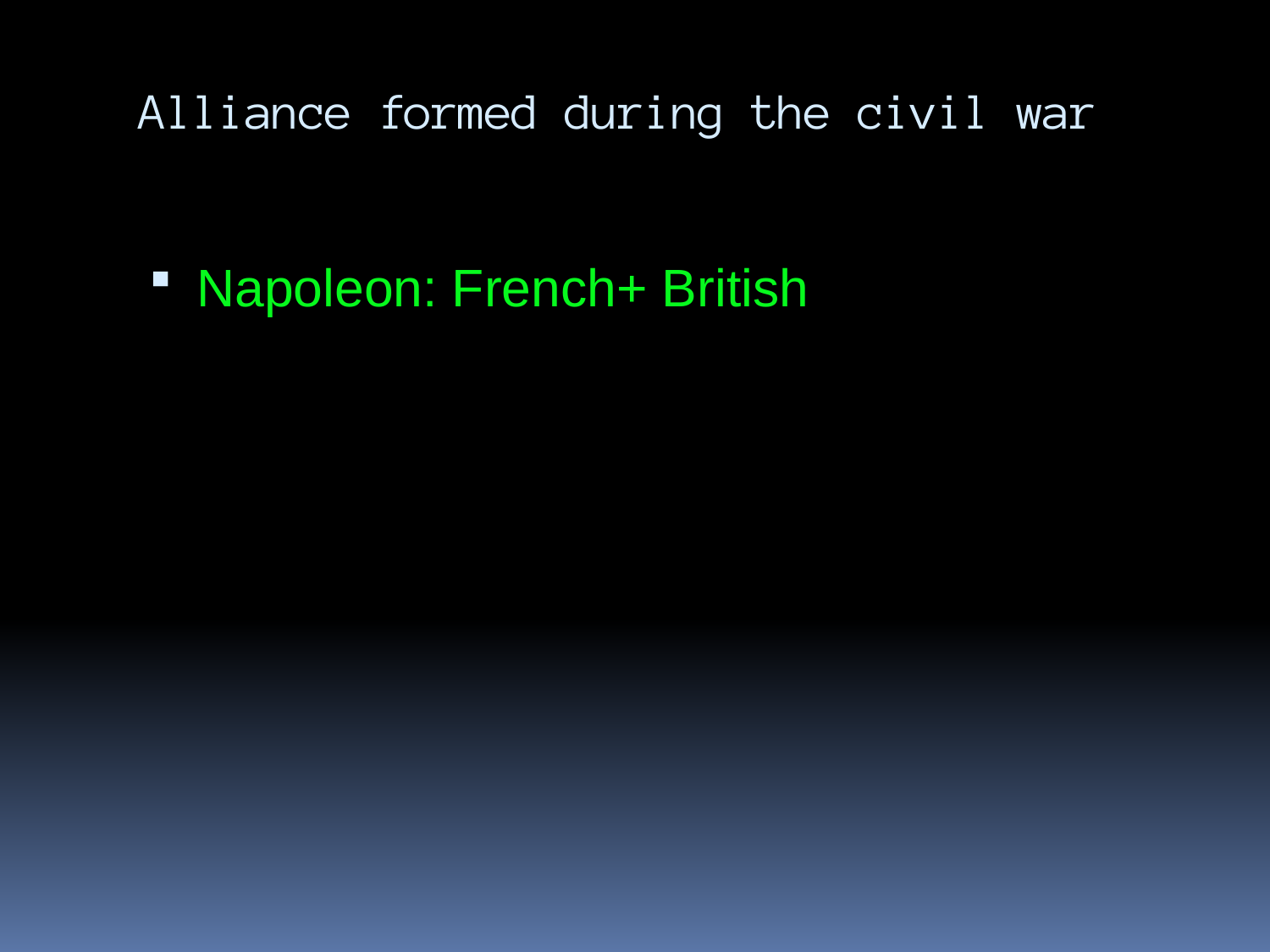

# Alliance formed during the civil war
Napoleon: French+ British